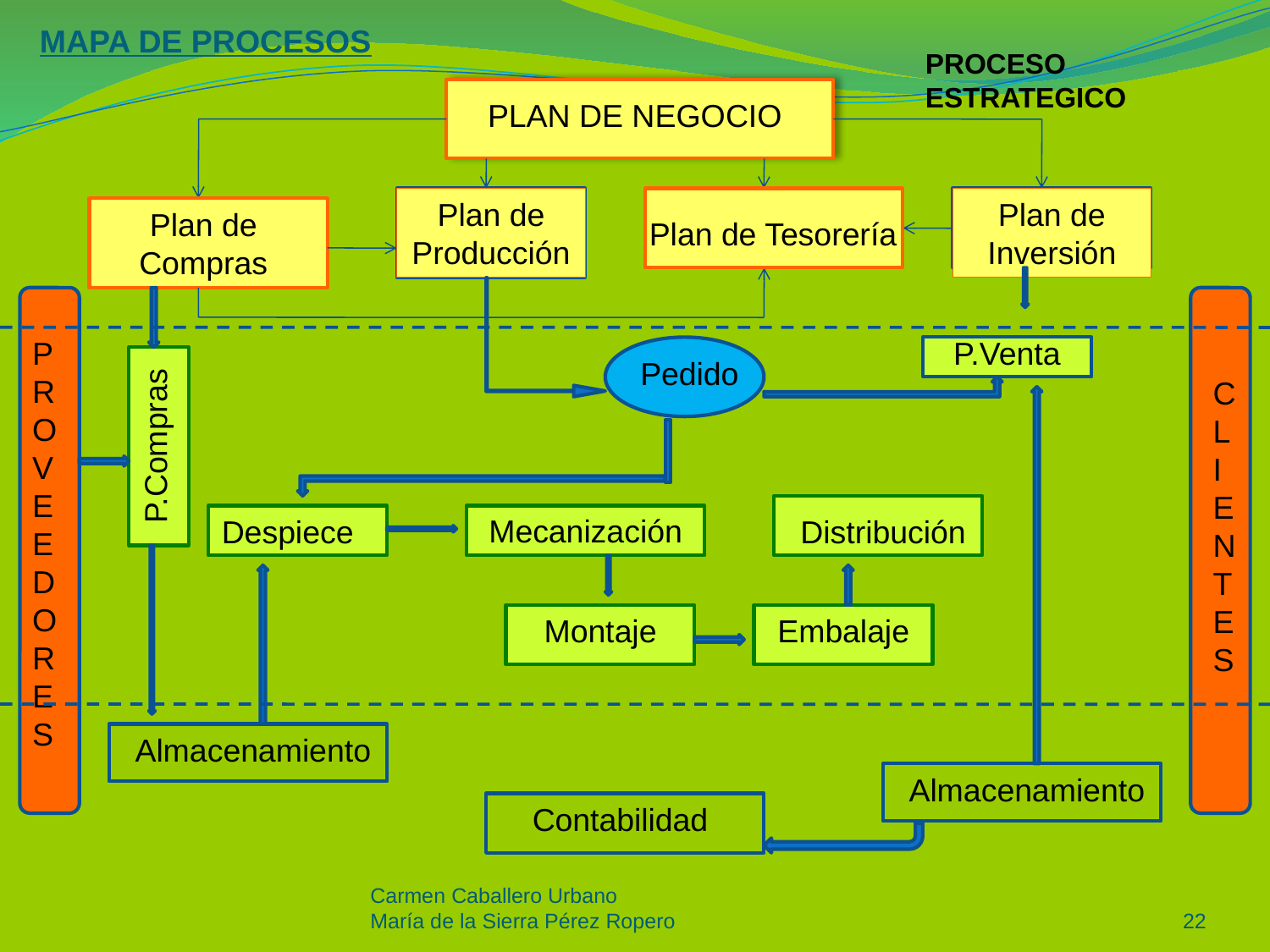

# MAPA DE PROCESOS
PROCESO ESTRATEGICO

PLAN DE NEGOCIO

Plan de Producción

Plan de Inversión

Plan de Compras
Plan de Tesorería

P
R
O
V
E
E
D
O
R
E
S
P.Venta

Pedido
Pedido
C
L
I
E
N
T
E
S

P.Compras

Despiece
Mecanización
Distribución

Montaje

Embalaje

Almacenamiento

Almacenamiento

Contabilidad

Carmen Caballero Urbano
María de la Sierra Pérez Ropero
22